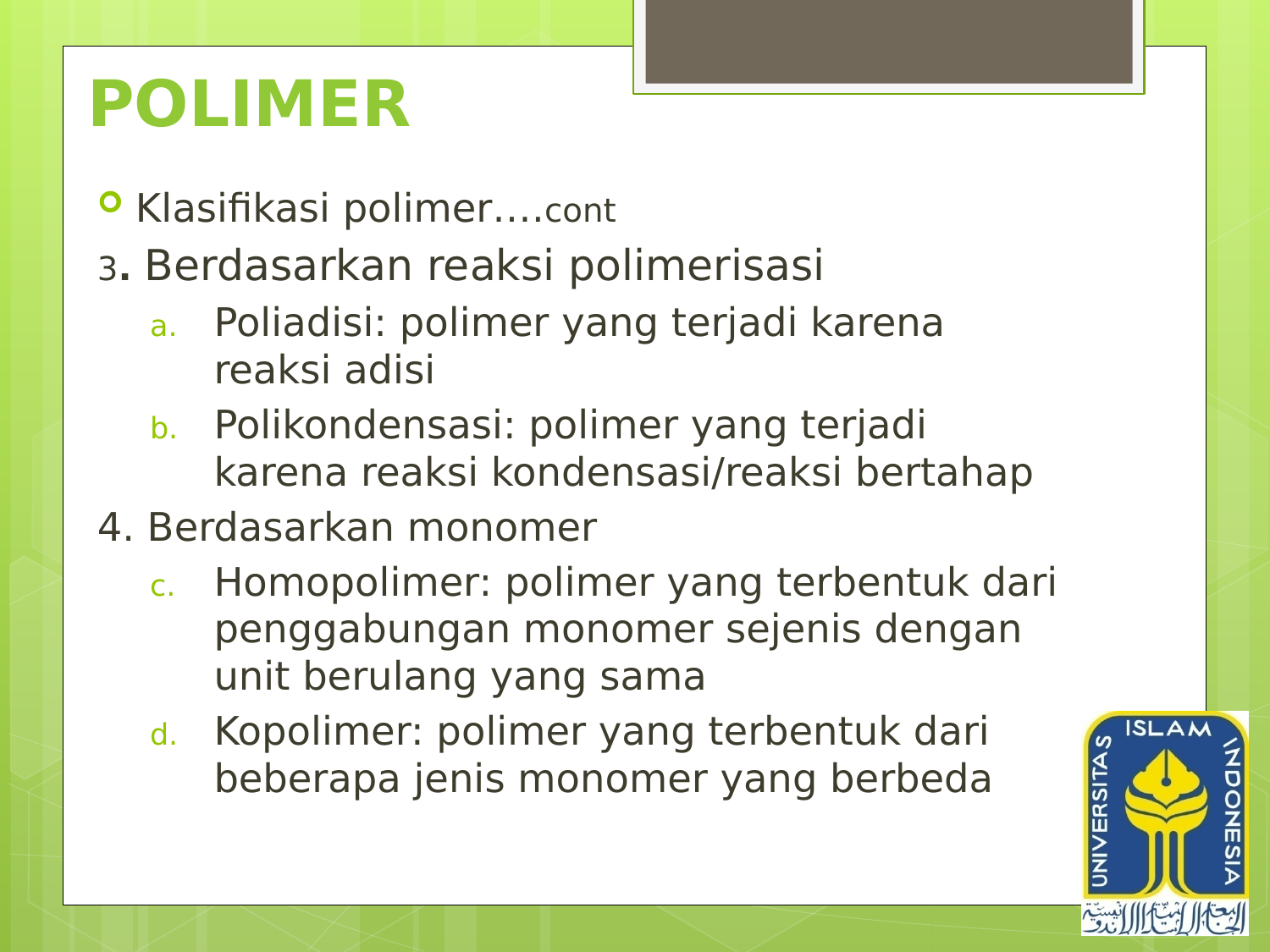

# polimer
Klasifikasi polimer….cont
3. Berdasarkan reaksi polimerisasi
Poliadisi: polimer yang terjadi karena reaksi adisi
Polikondensasi: polimer yang terjadi karena reaksi kondensasi/reaksi bertahap
4. Berdasarkan monomer
Homopolimer: polimer yang terbentuk dari penggabungan monomer sejenis dengan unit berulang yang sama
Kopolimer: polimer yang terbentuk dari beberapa jenis monomer yang berbeda